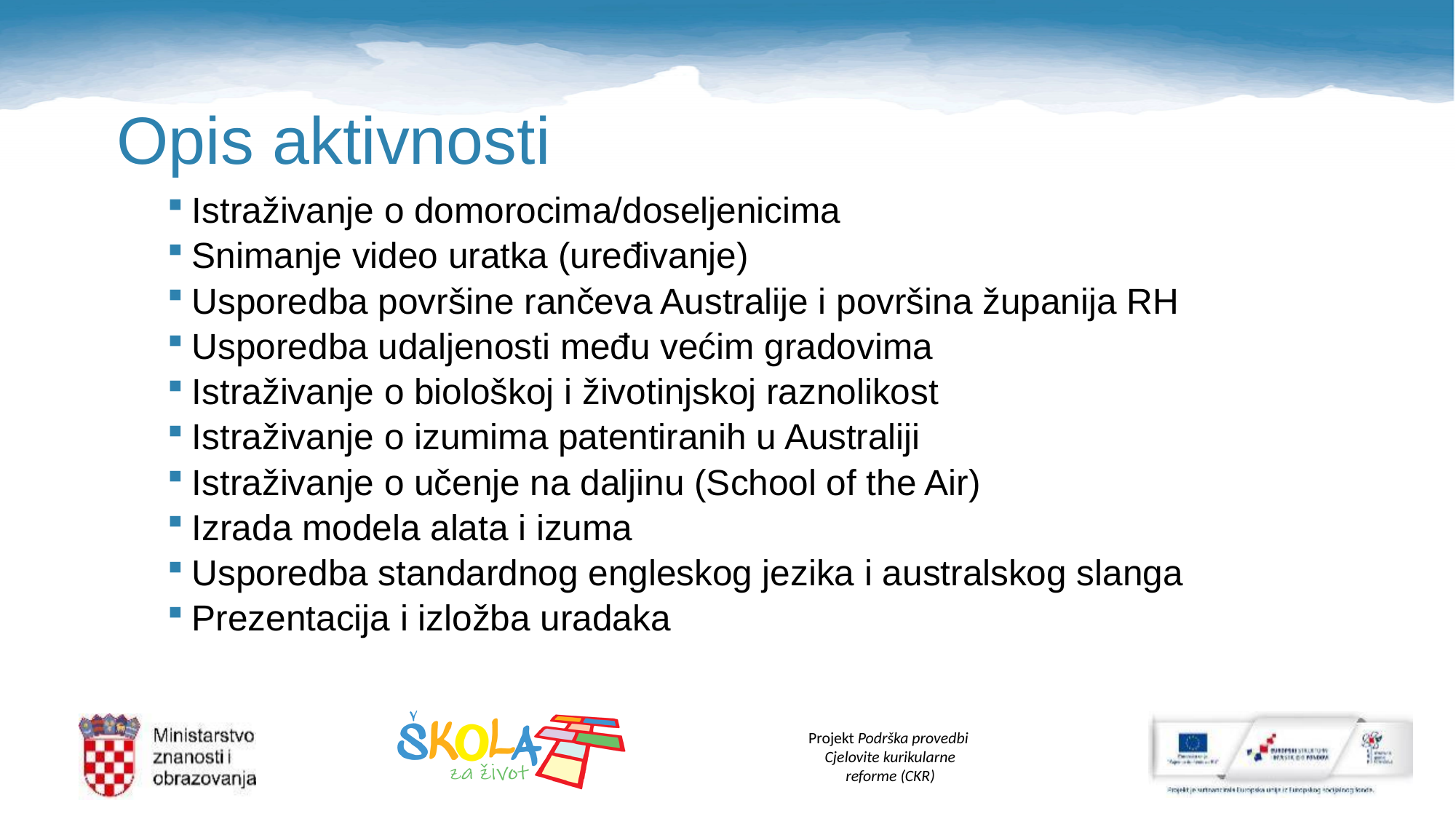

# Opis aktivnosti
Istraživanje o domorocima/doseljenicima
Snimanje video uratka (uređivanje)
Usporedba površine rančeva Australije i površina županija RH
Usporedba udaljenosti među većim gradovima
Istraživanje o biološkoj i životinjskoj raznolikost
Istraživanje o izumima patentiranih u Australiji
Istraživanje o učenje na daljinu (School of the Air)
Izrada modela alata i izuma
Usporedba standardnog engleskog jezika i australskog slanga
Prezentacija i izložba uradaka